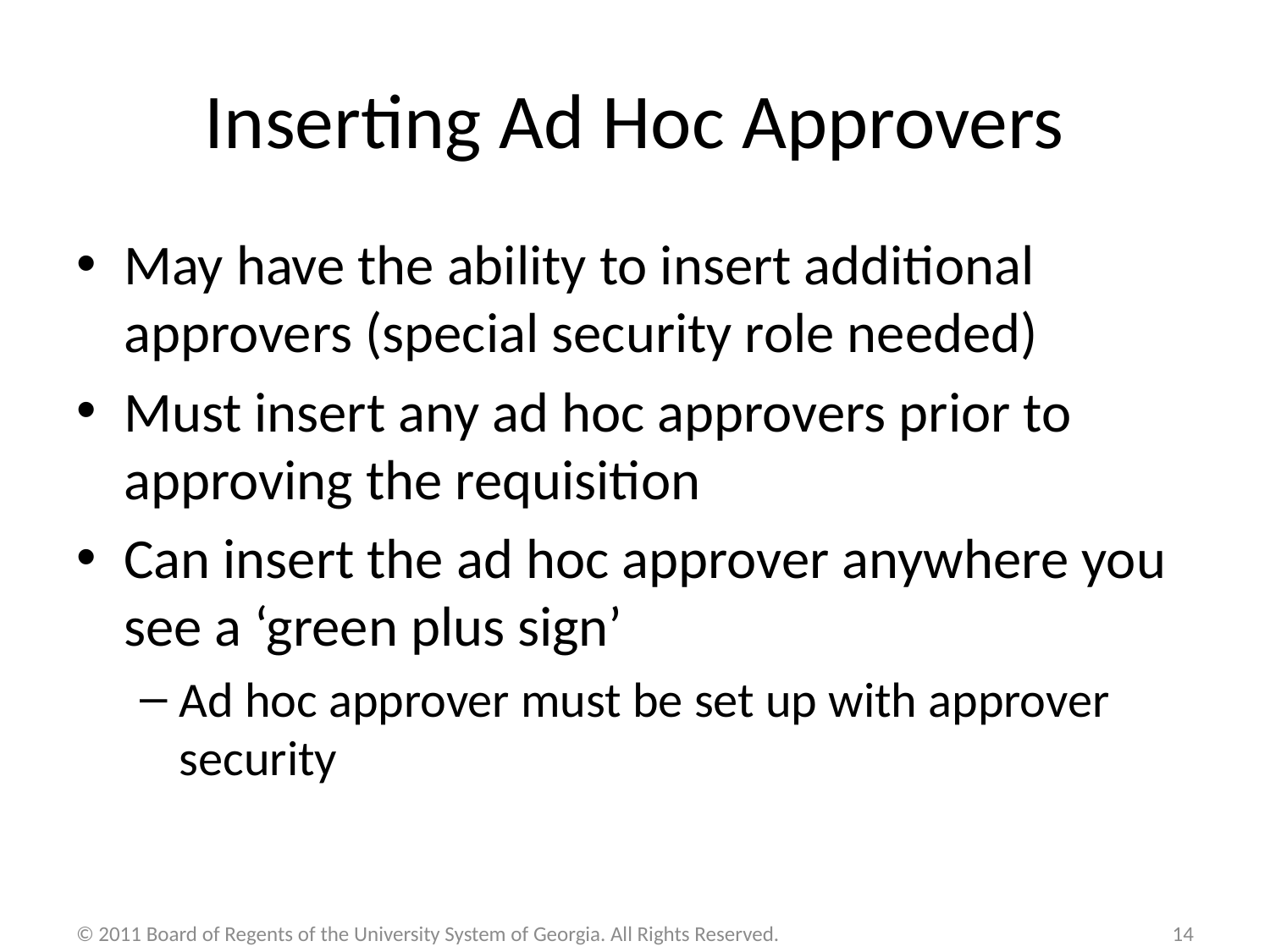

# Inserting Ad Hoc Approvers
May have the ability to insert additional approvers (special security role needed)
Must insert any ad hoc approvers prior to approving the requisition
Can insert the ad hoc approver anywhere you see a ‘green plus sign’
Ad hoc approver must be set up with approver security
© 2011 Board of Regents of the University System of Georgia. All Rights Reserved.
14